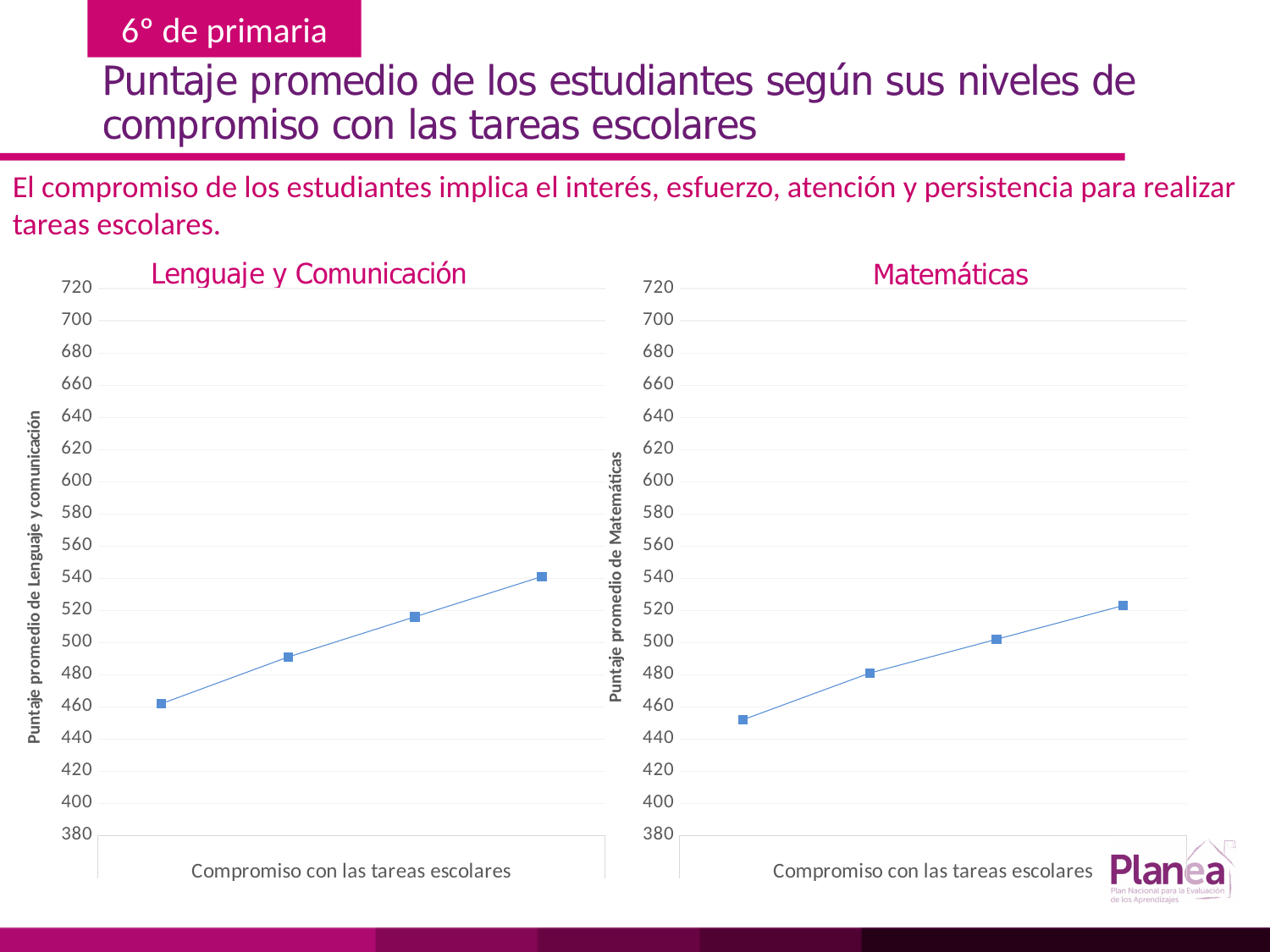

# Puntaje promedio de los estudiantes según sus niveles de compromiso con las tareas escolares

El compromiso de los estudiantes implica el interés, esfuerzo, atención y persistencia para realizar tareas escolares.
Lenguaje y Comunicación
Matemáticas

### Chart

| Category |  |
|---|---|
|   | 462.0 |
|   | 491.0 |
|   | 516.0 |
|   | 541.0 |

### Chart

| Category |  |
|---|---|
|   | 452.0 |
|   | 481.0 |
|   | 502.0 |
|   | 523.0 |